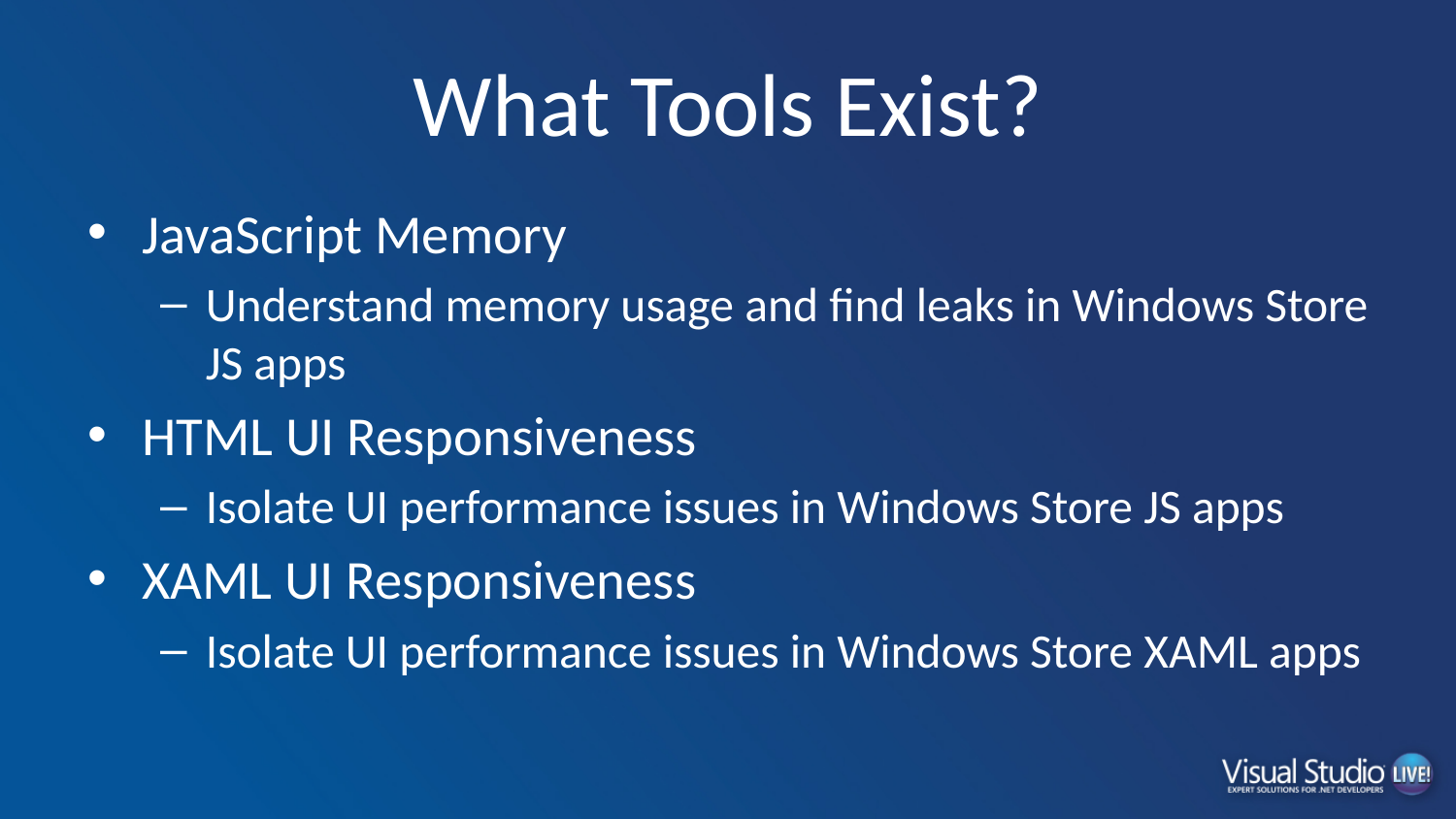

# What Tools Exist?
JavaScript Memory
Understand memory usage and find leaks in Windows Store JS apps
HTML UI Responsiveness
Isolate UI performance issues in Windows Store JS apps
XAML UI Responsiveness
Isolate UI performance issues in Windows Store XAML apps